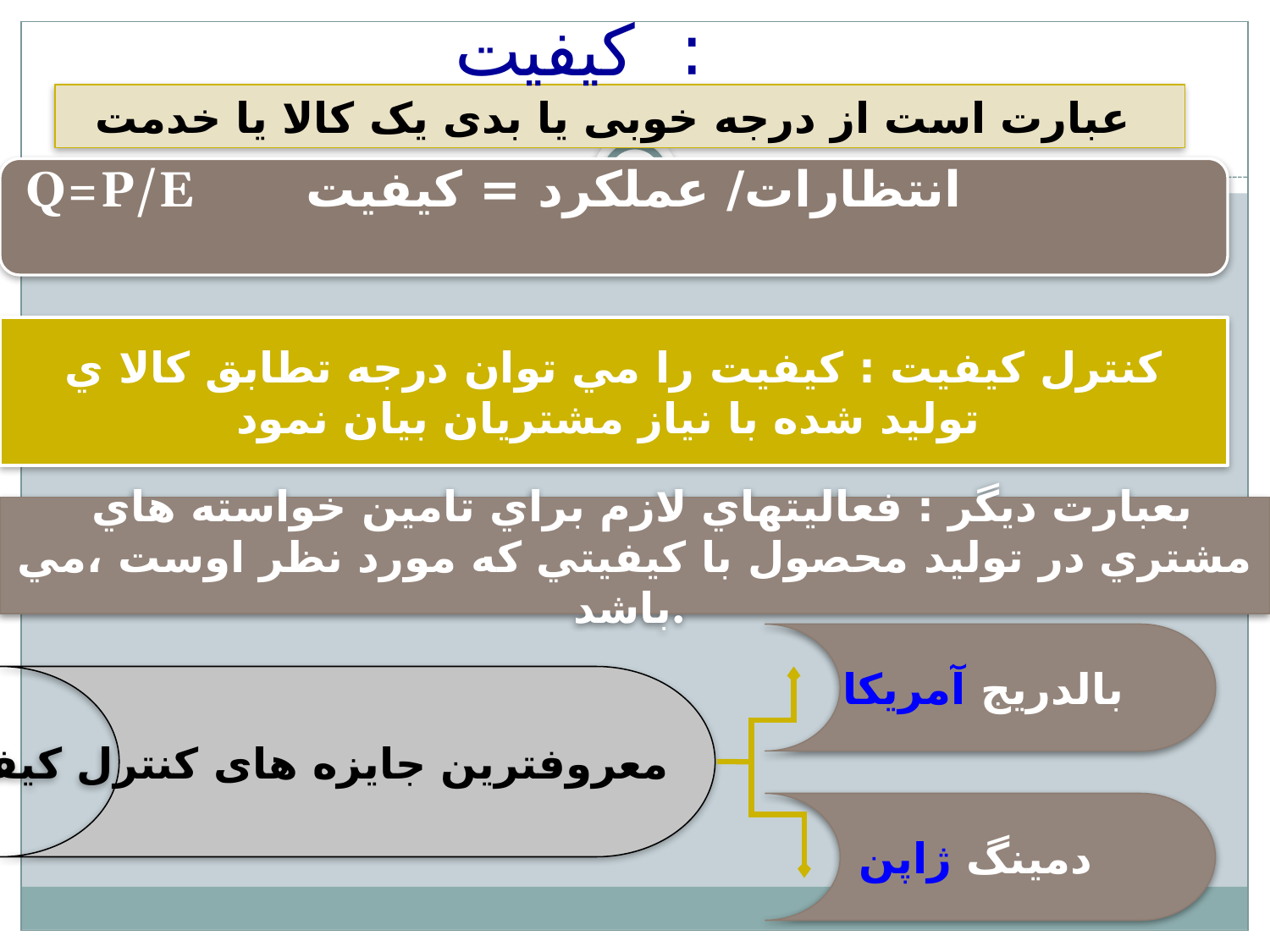

کیفیت  :
 عبارت است از درجه خوبی یا بدی یک کالا یا خدمت
Q=P/E         انتظارات/ عملكرد = كيفيت
كنترل كيفيت : كيفيت را مي توان درجه تطابق كالا ي توليد شده با نياز مشتريان بيان نمود
بعبارت ديگر : فعاليتهاي لازم براي تامين خواسته هاي  مشتري در توليد محصول با كيفيتي كه مورد نظر اوست ،مي باشد.
بالدریج آمریکا
معروفترین جایزه های کنترل کیفیت
دمینگ ژاپن